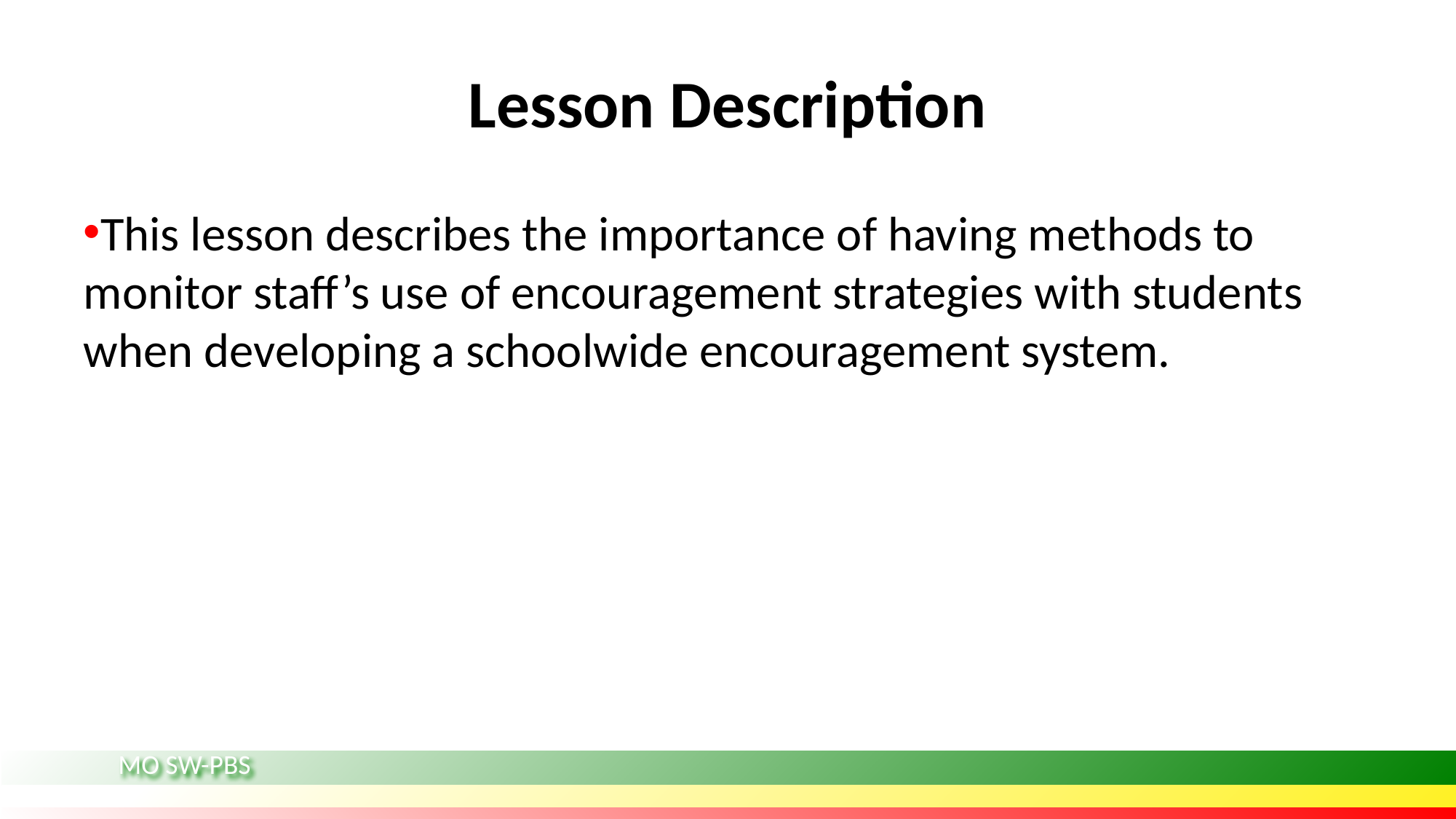

# Lesson Description
This lesson describes the importance of having methods to monitor staff’s use of encouragement strategies with students when developing a schoolwide encouragement system.